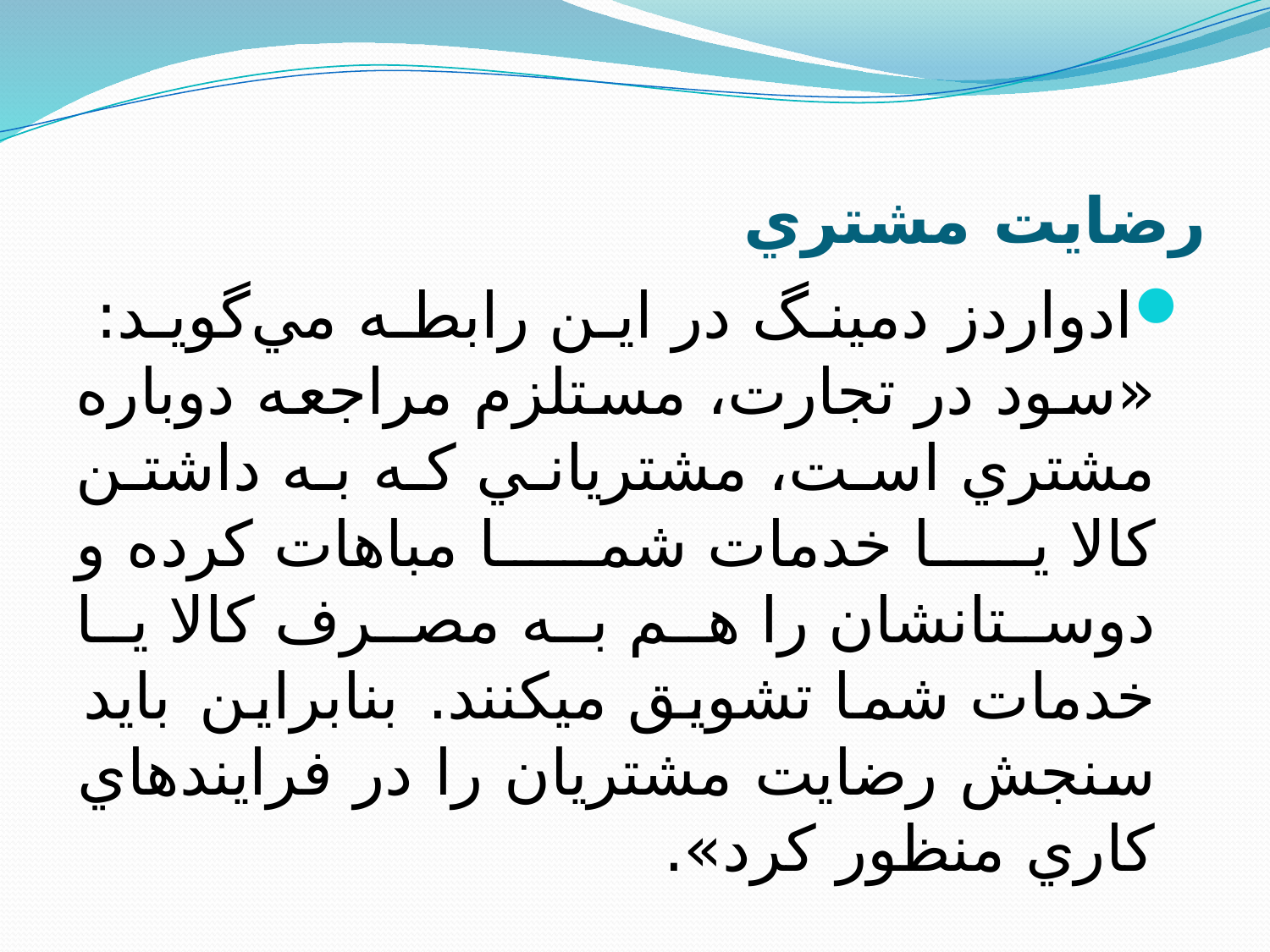

# رضايت مشتري
ادواردز دمينگ در اين رابطه مي‌گويد: «سود در تجارت، مستلزم مراجعه دوباره مشتري است، مشترياني كه به داشتن كالا يا خدمات شما مباهات كرده و دوستانشان را هم به مصرف كالا يا خدمات شما تشويق مي‏كنند. بنابراين بايد سنجش رضايت مشتريان را در فرايندهاي کاري منظور کرد».